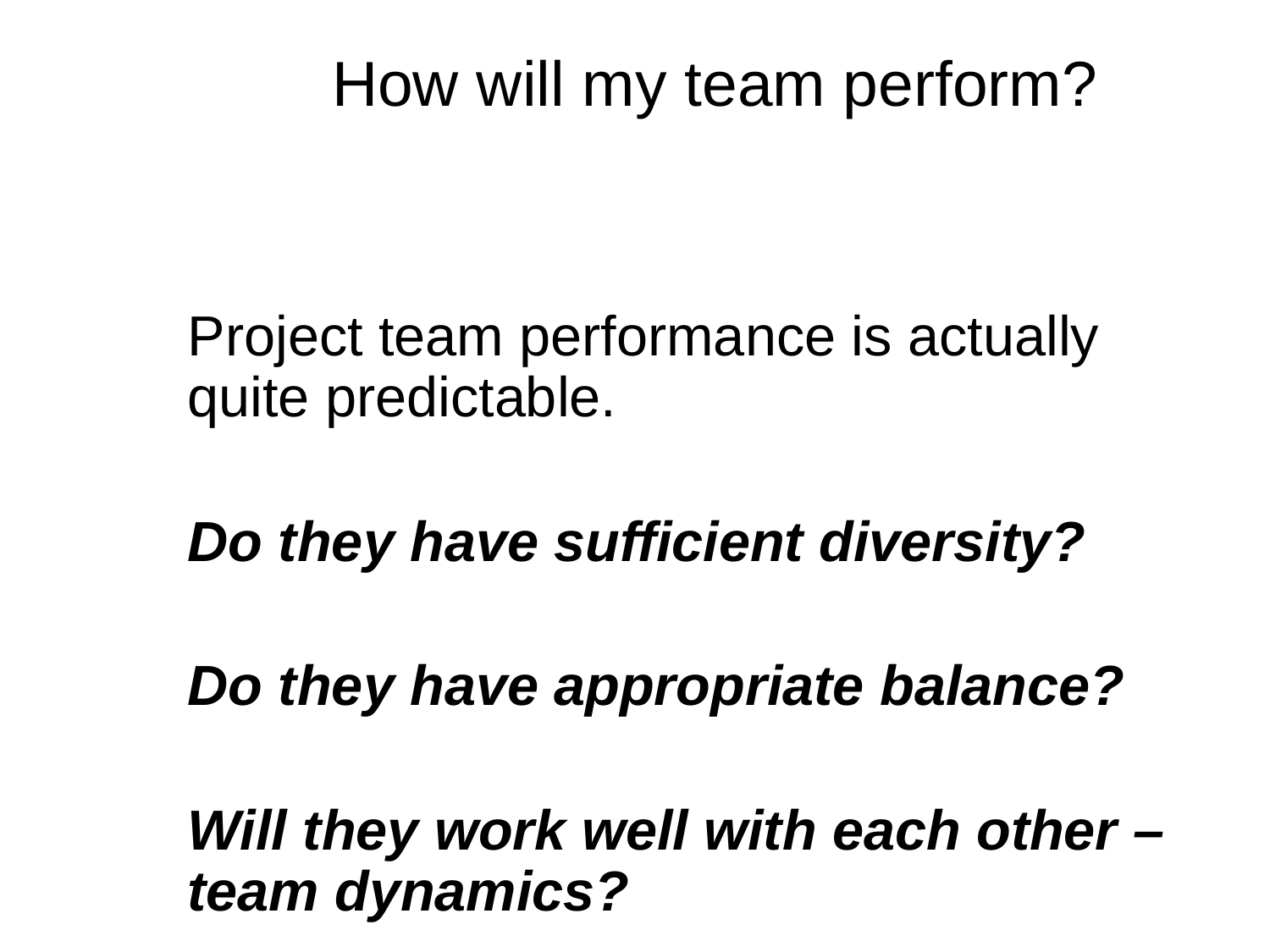

# How will my team perform?

Project team performance is actually quite predictable.

Do they have sufficient diversity?

Do they have appropriate balance?

Will they work well with each other – team dynamics?